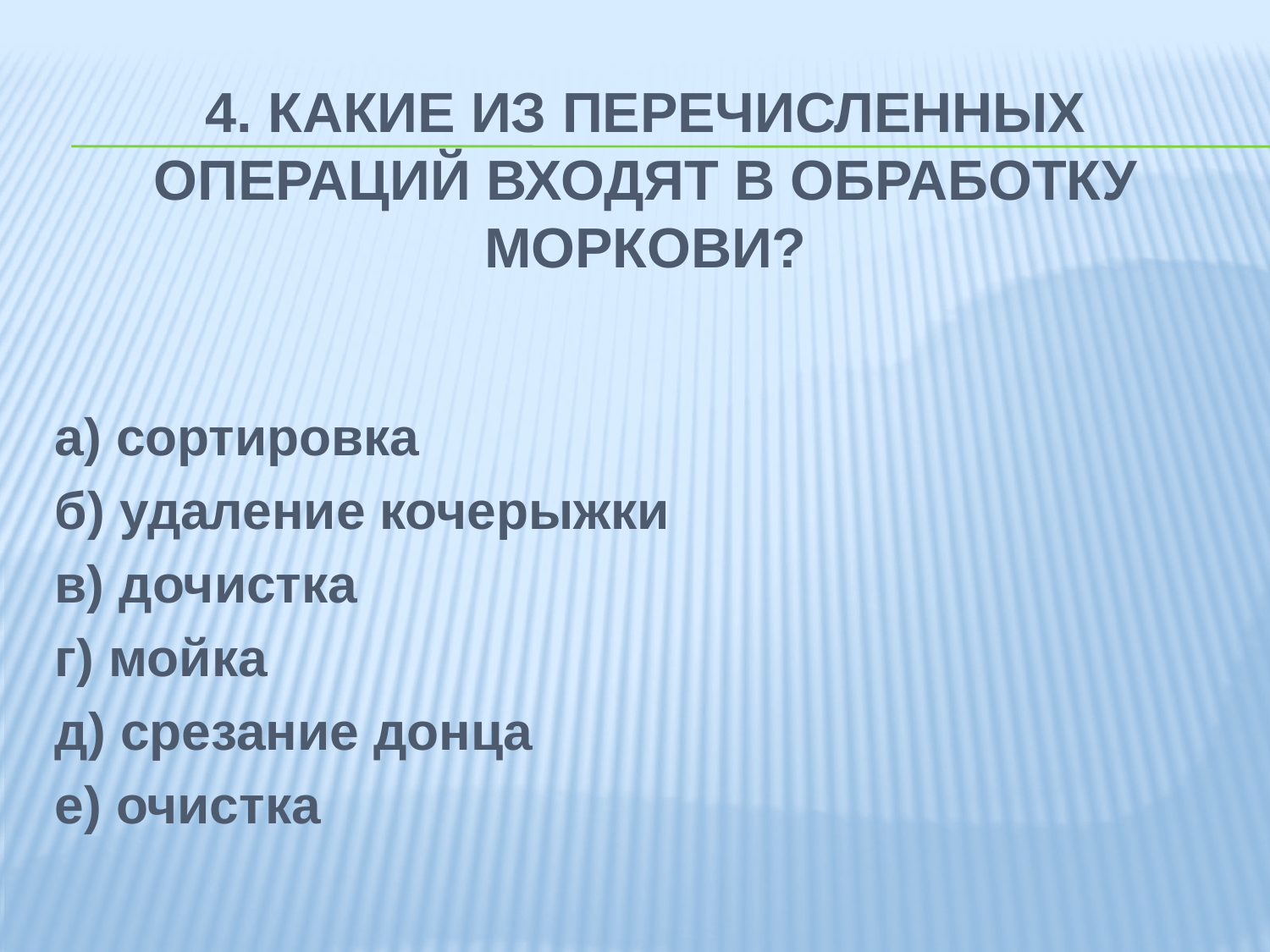

# 4. Какие из перечисленных операций входят в обработку моркови?
а) сортировка
б) удаление кочерыжки
в) дочистка
г) мойка
д) срезание донца
е) очистка